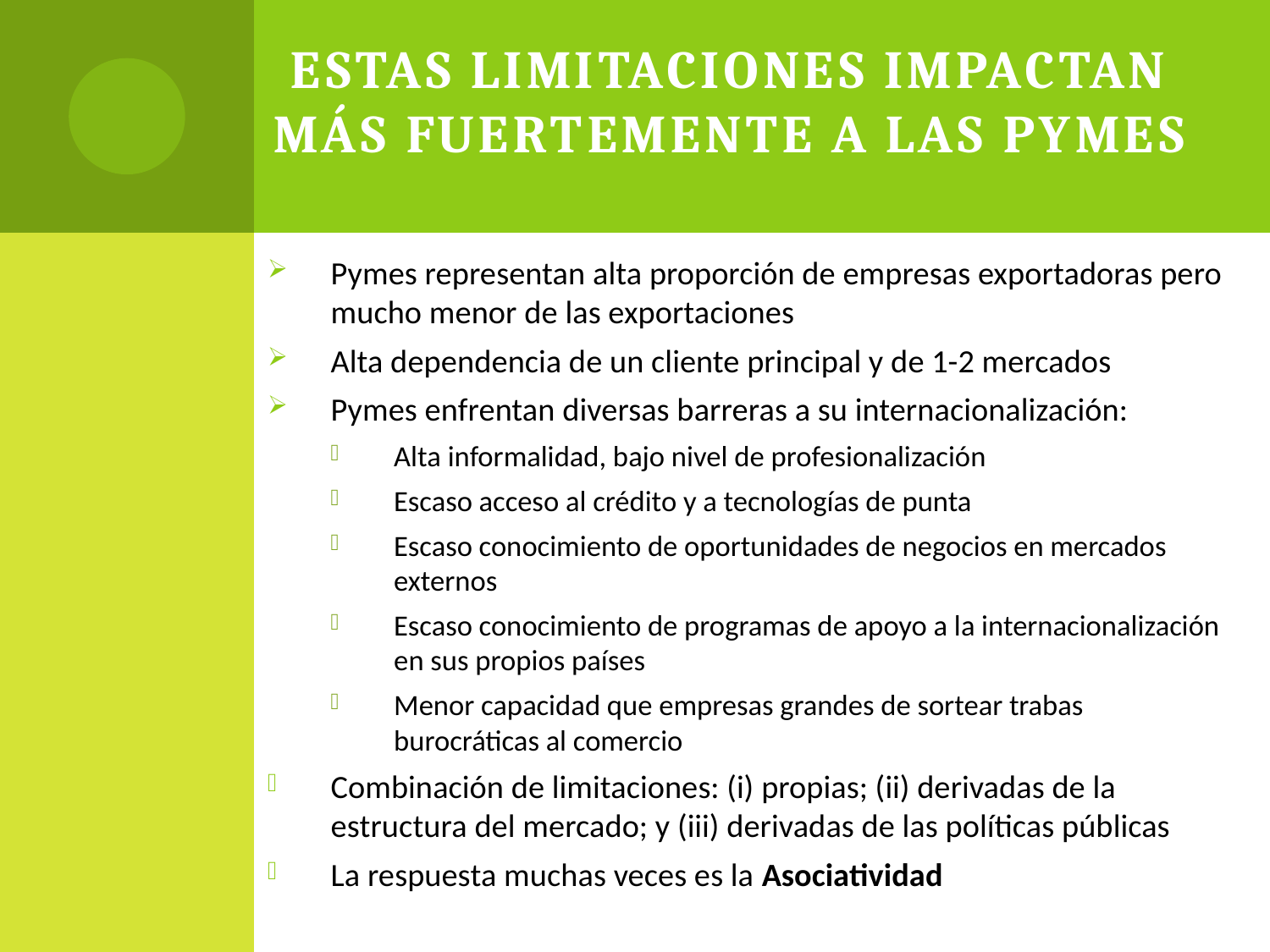

# Estas limitaciones impactan más fuertemente a las Pymes
Pymes representan alta proporción de empresas exportadoras pero mucho menor de las exportaciones
Alta dependencia de un cliente principal y de 1-2 mercados
Pymes enfrentan diversas barreras a su internacionalización:
Alta informalidad, bajo nivel de profesionalización
Escaso acceso al crédito y a tecnologías de punta
Escaso conocimiento de oportunidades de negocios en mercados externos
Escaso conocimiento de programas de apoyo a la internacionalización en sus propios países
Menor capacidad que empresas grandes de sortear trabas burocráticas al comercio
Combinación de limitaciones: (i) propias; (ii) derivadas de la estructura del mercado; y (iii) derivadas de las políticas públicas
La respuesta muchas veces es la Asociatividad